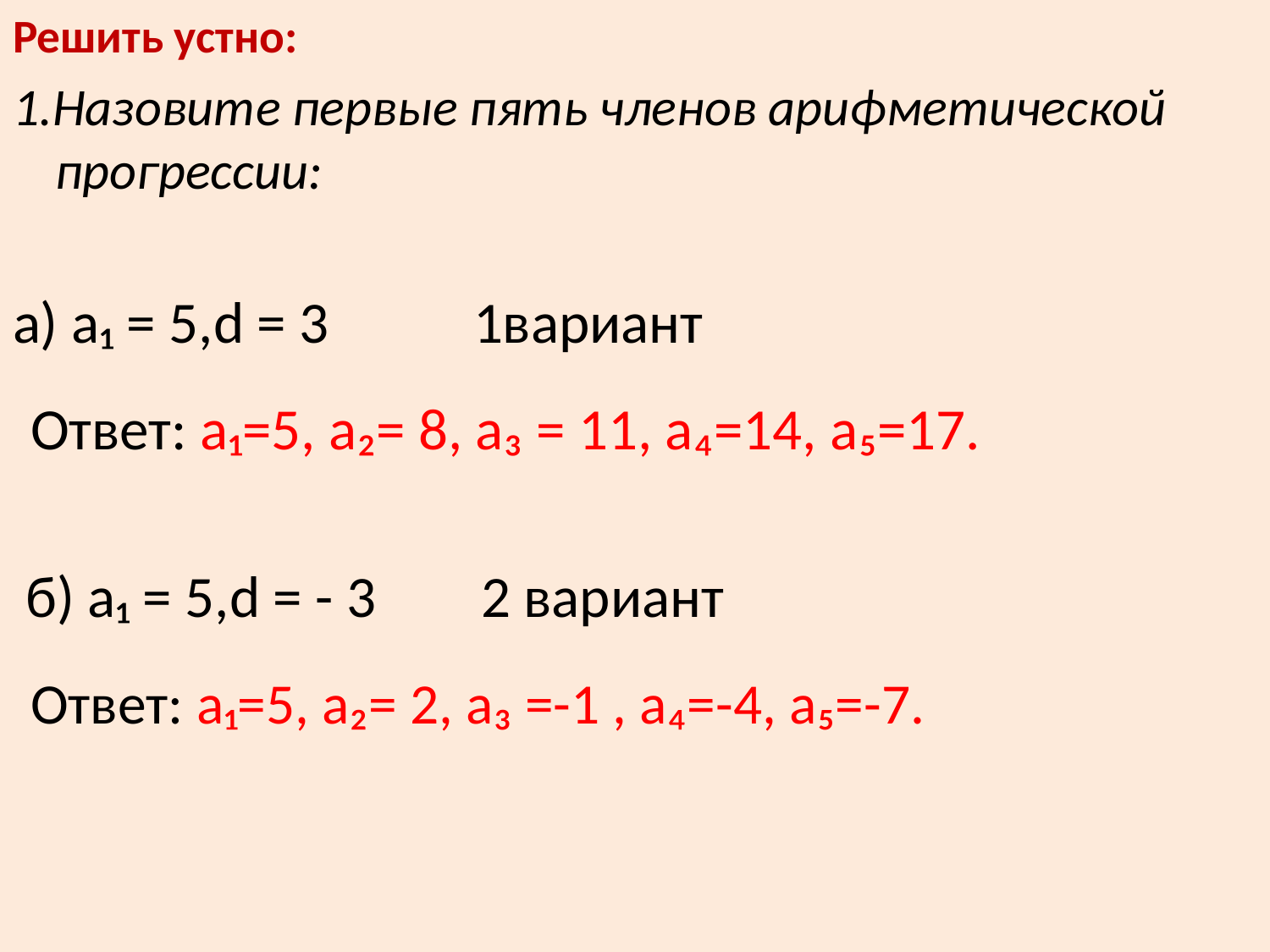

Решить устно:
1.Назовите первые пять членов арифметической прогрессии:

а) а₁ = 5,d = 3           1вариант
 Ответ: а₁=5, а₂= 8, а₃ = 11, а₄=14, а₅=17.

 б) а₁ = 5,d = - 3        2 вариант
 Ответ: а₁=5, а₂= 2, а₃ =-1 , а₄=-4, а₅=-7.